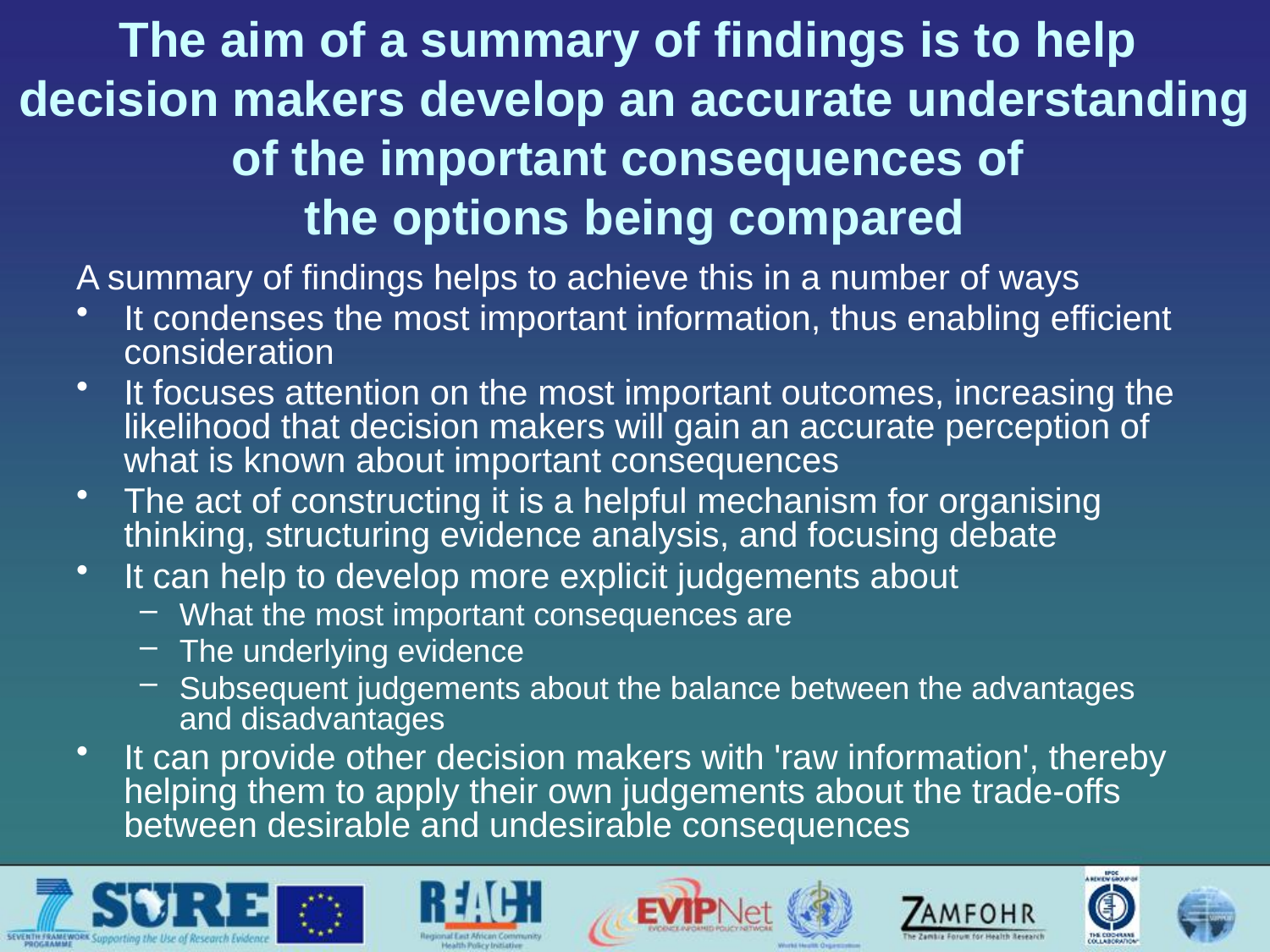

# The aim of a summary of findings is to help decision makers develop an accurate understanding of the important consequences of the options being compared
A summary of findings helps to achieve this in a number of ways
It condenses the most important information, thus enabling efficient consideration
It focuses attention on the most important outcomes, increasing the likelihood that decision makers will gain an accurate perception of what is known about important consequences
The act of constructing it is a helpful mechanism for organising thinking, structuring evidence analysis, and focusing debate
It can help to develop more explicit judgements about
What the most important consequences are
The underlying evidence
Subsequent judgements about the balance between the advantages and disadvantages
It can provide other decision makers with 'raw information', thereby helping them to apply their own judgements about the trade-offs between desirable and undesirable consequences